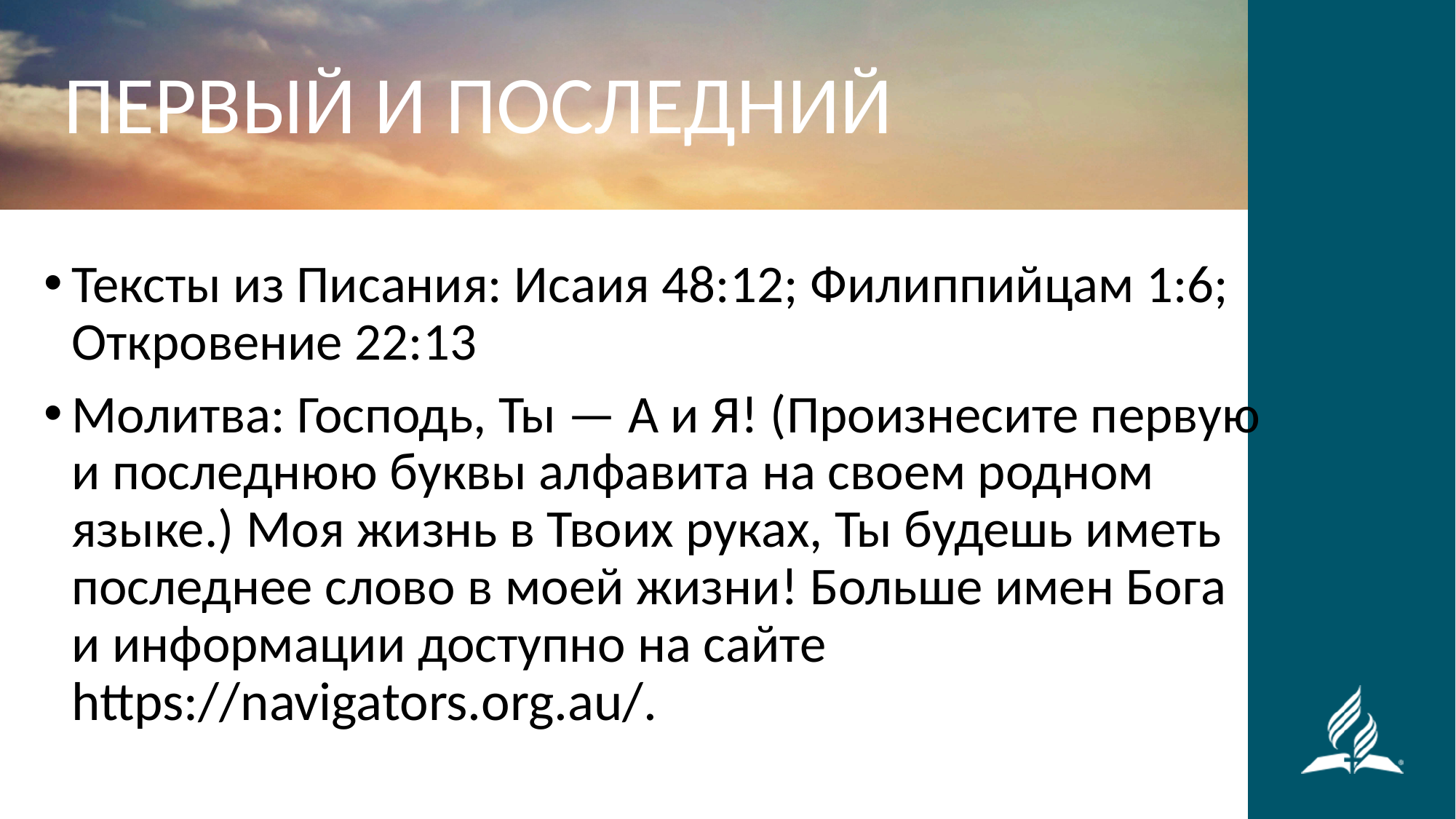

ПЕРВЫЙ И ПОСЛЕДНИЙ
Тексты из Писания: Исаия 48:12; Филиппийцам 1:6; Откровение 22:13
Молитва: Господь, Ты — А и Я! (Произнесите первую и последнюю буквы алфавита на своем родном языке.) Моя жизнь в Твоих руках, Ты будешь иметь последнее слово в моей жизни! Больше имен Бога и информации доступно на сайте https://navigators.org.au/.